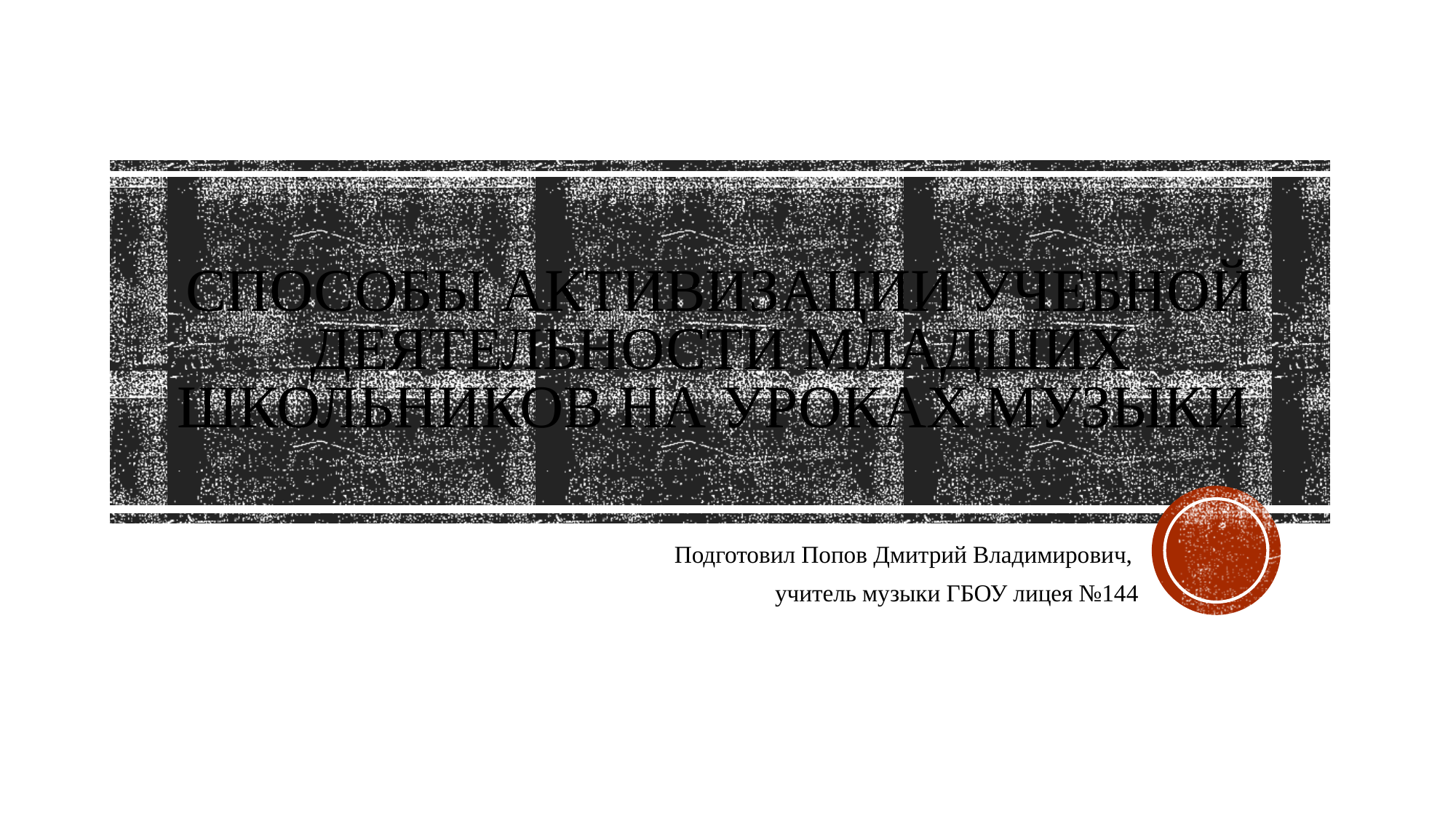

# Способы активизации учебной деятельности младших школьников на уроках музыки
Подготовил Попов Дмитрий Владимирович,
учитель музыки ГБОУ лицея №144